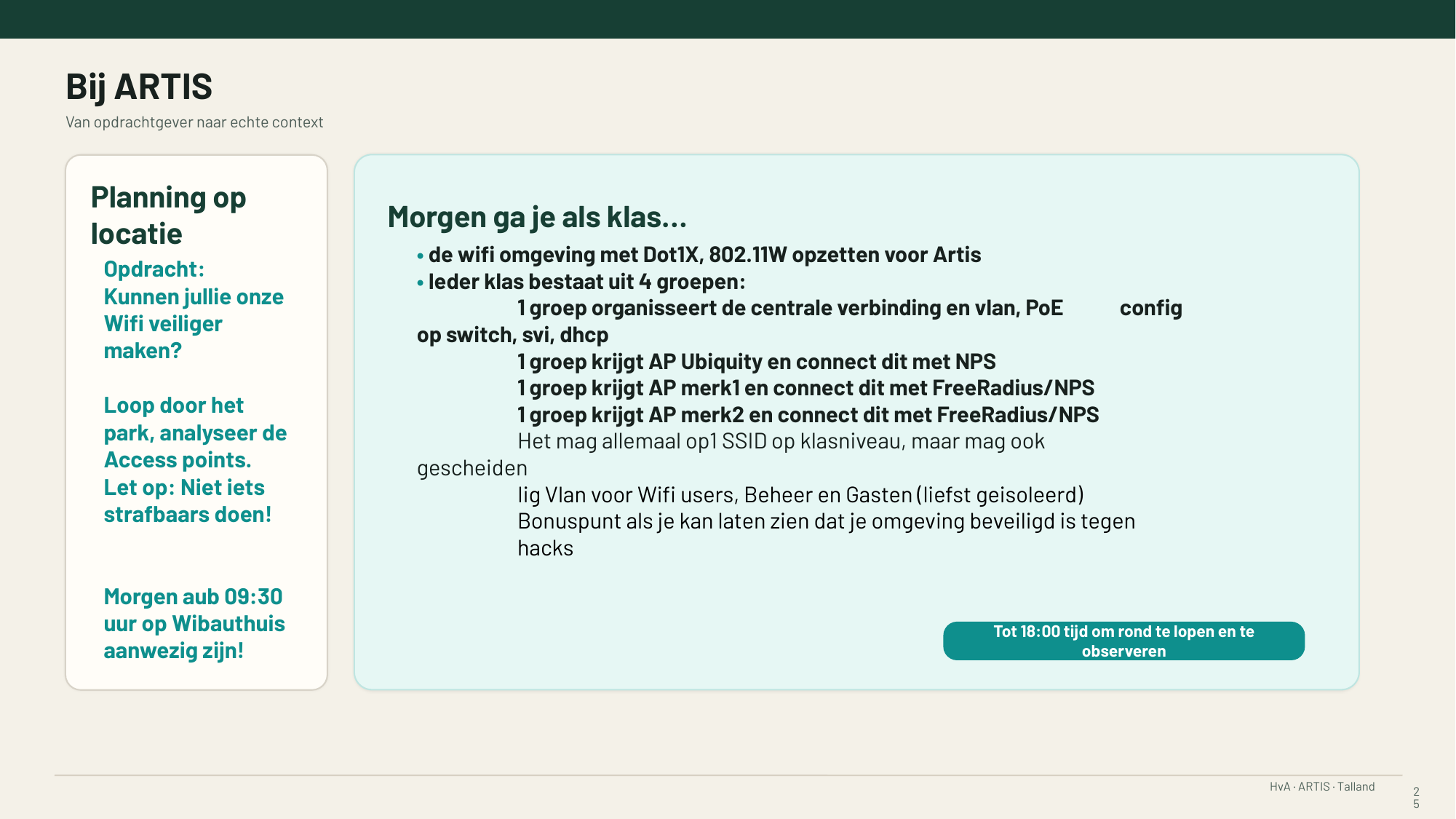

Bij ARTIS
Van opdrachtgever naar echte context

Planning op locatie
Morgen ga je als klas…
• de wifi omgeving met Dot1X, 802.11W opzetten voor Artis
• Ieder klas bestaat uit 4 groepen:
	1 groep organisseert de centrale verbinding en vlan, PoE 	config op switch, svi, dhcp
	1 groep krijgt AP Ubiquity en connect dit met NPS
	1 groep krijgt AP merk1 en connect dit met FreeRadius/NPS
	1 groep krijgt AP merk2 en connect dit met FreeRadius/NPS
	Het mag allemaal op1 SSID op klasniveau, maar mag ook 	gescheiden
	Iig Vlan voor Wifi users, Beheer en Gasten (liefst geisoleerd)
	Bonuspunt als je kan laten zien dat je omgeving beveiligd is tegen 	hacks

Opdracht:
Kunnen jullie onze Wifi veiliger maken?

Loop door het park, analyseer de Access points.
Let op: Niet iets strafbaars doen!

Morgen aub 09:30 uur op Wibauthuis aanwezig zijn!

Tot 18:00 tijd om rond te lopen en te observeren
25